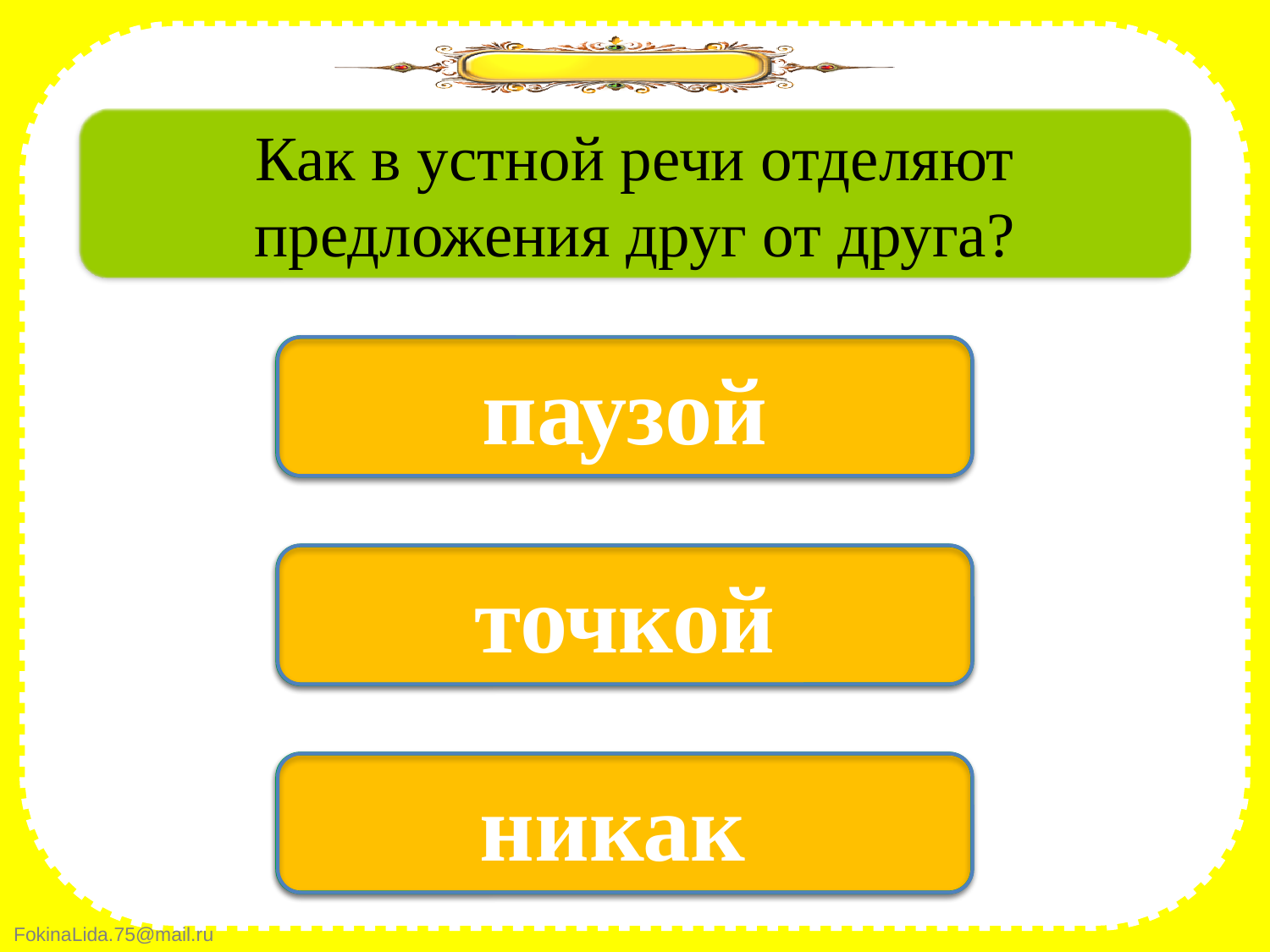

Как в устной речи отделяют предложения друг от друга?
да
паузой

нет

точкой
нет
никак